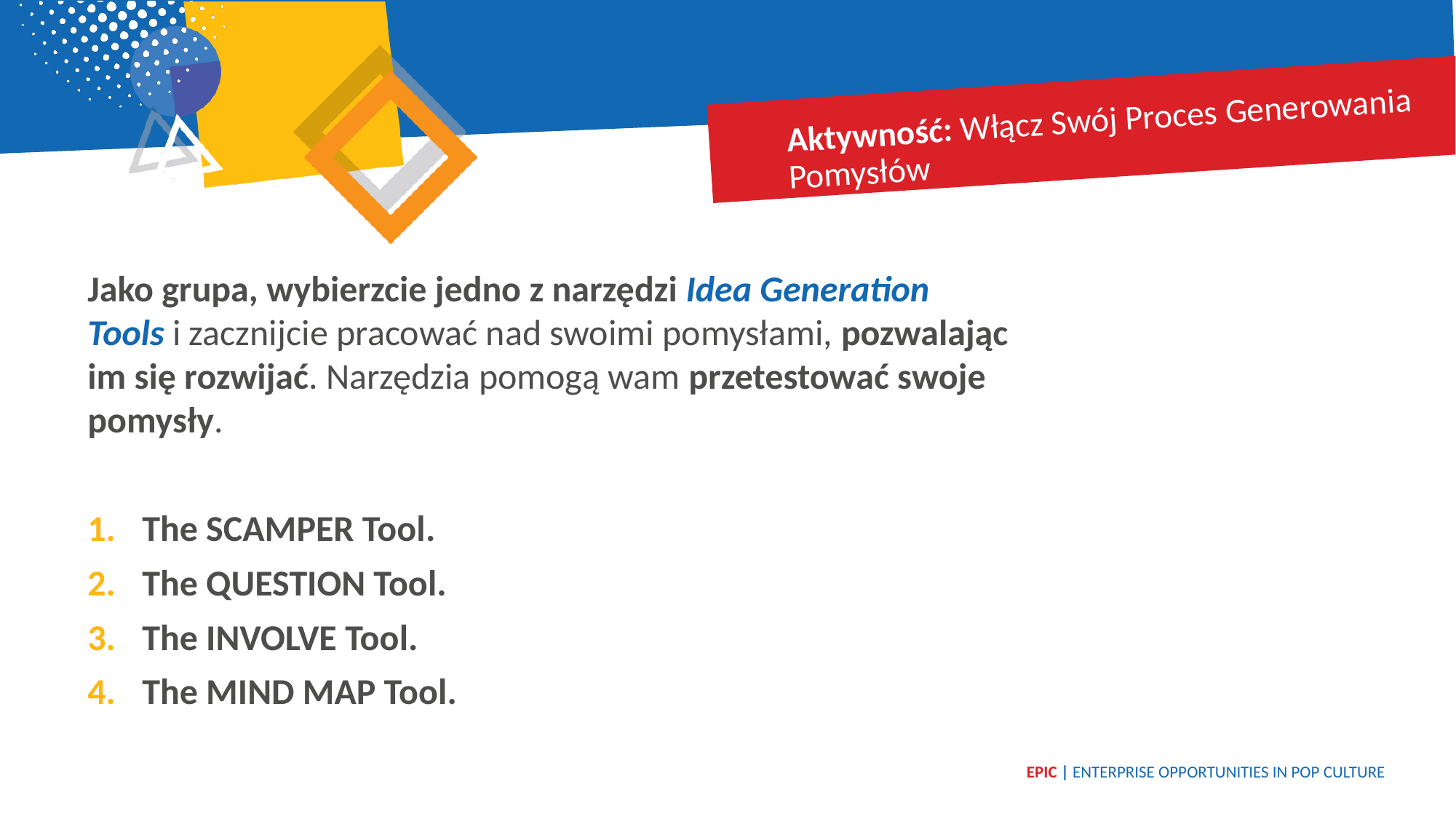

Aktywność: Włącz Swój Proces Generowania Pomysłów
Jako grupa, wybierzcie jedno z narzędzi Idea Generation Tools i zacznijcie pracować nad swoimi pomysłami, pozwalając im się rozwijać. Narzędzia pomogą wam przetestować swoje pomysły.

The SCAMPER Tool.
The QUESTION Tool.
The INVOLVE Tool.
The MIND MAP Tool.